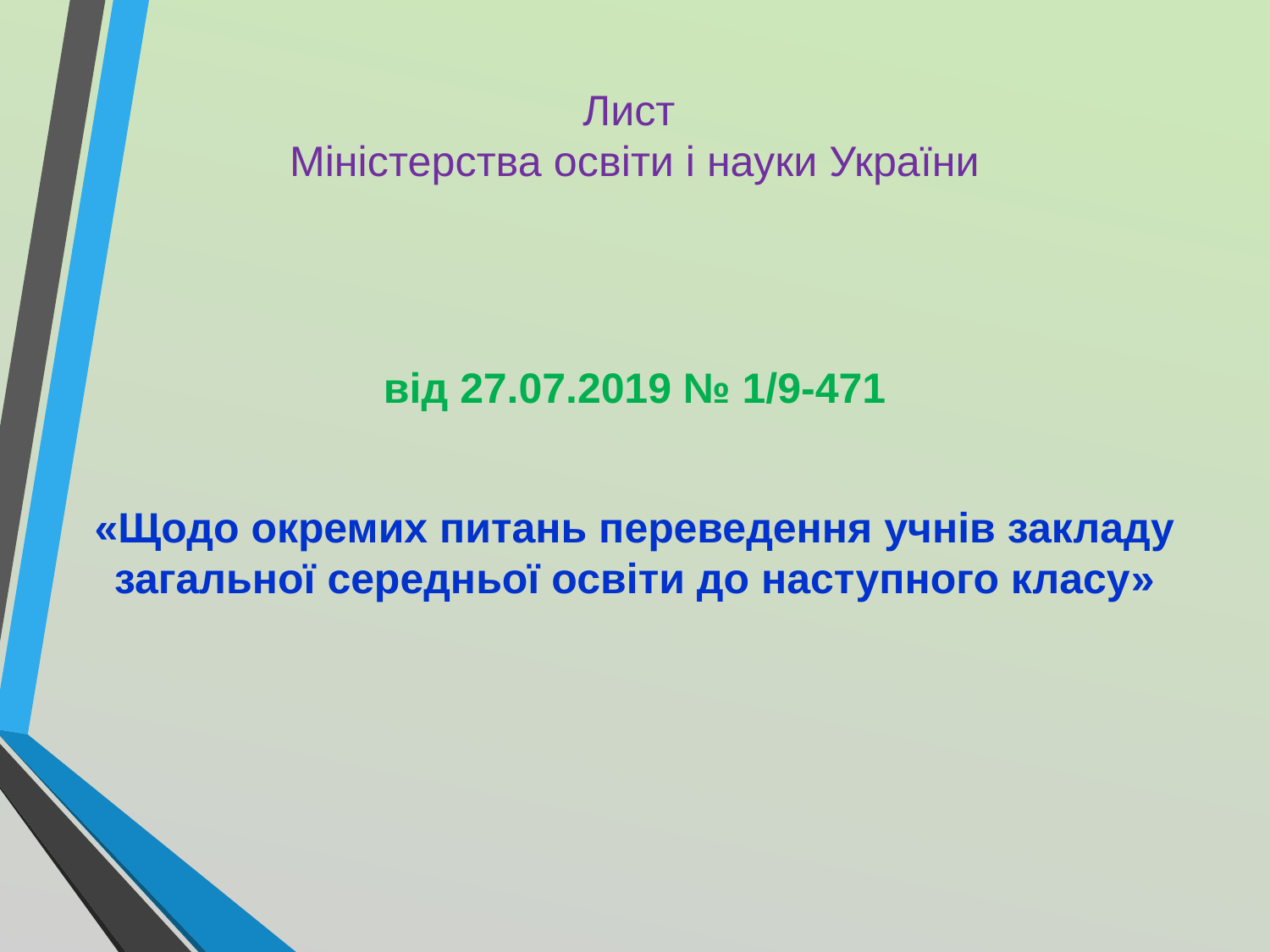

# Лист Міністерства освіти і науки України
від 27.07.2019 № 1/9-471

«Щодо окремих питань переведення учнів закладу загальної середньої освіти до наступного класу»